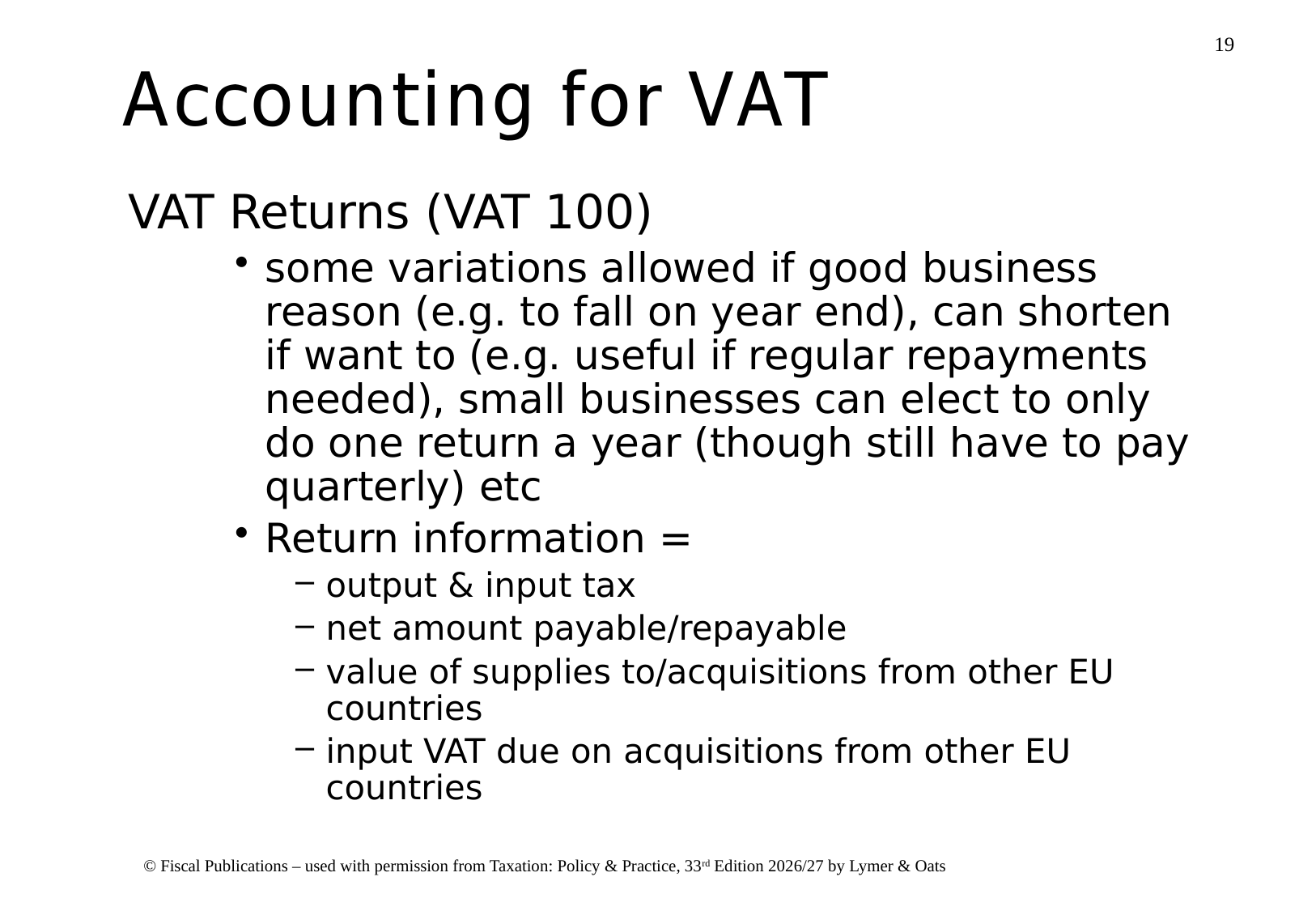

# Accounting for VAT
 VAT Returns (VAT 100)
some variations allowed if good business reason (e.g. to fall on year end), can shorten if want to (e.g. useful if regular repayments needed), small businesses can elect to only do one return a year (though still have to pay quarterly) etc
Return information =
output & input tax
net amount payable/repayable
value of supplies to/acquisitions from other EU countries
input VAT due on acquisitions from other EU countries